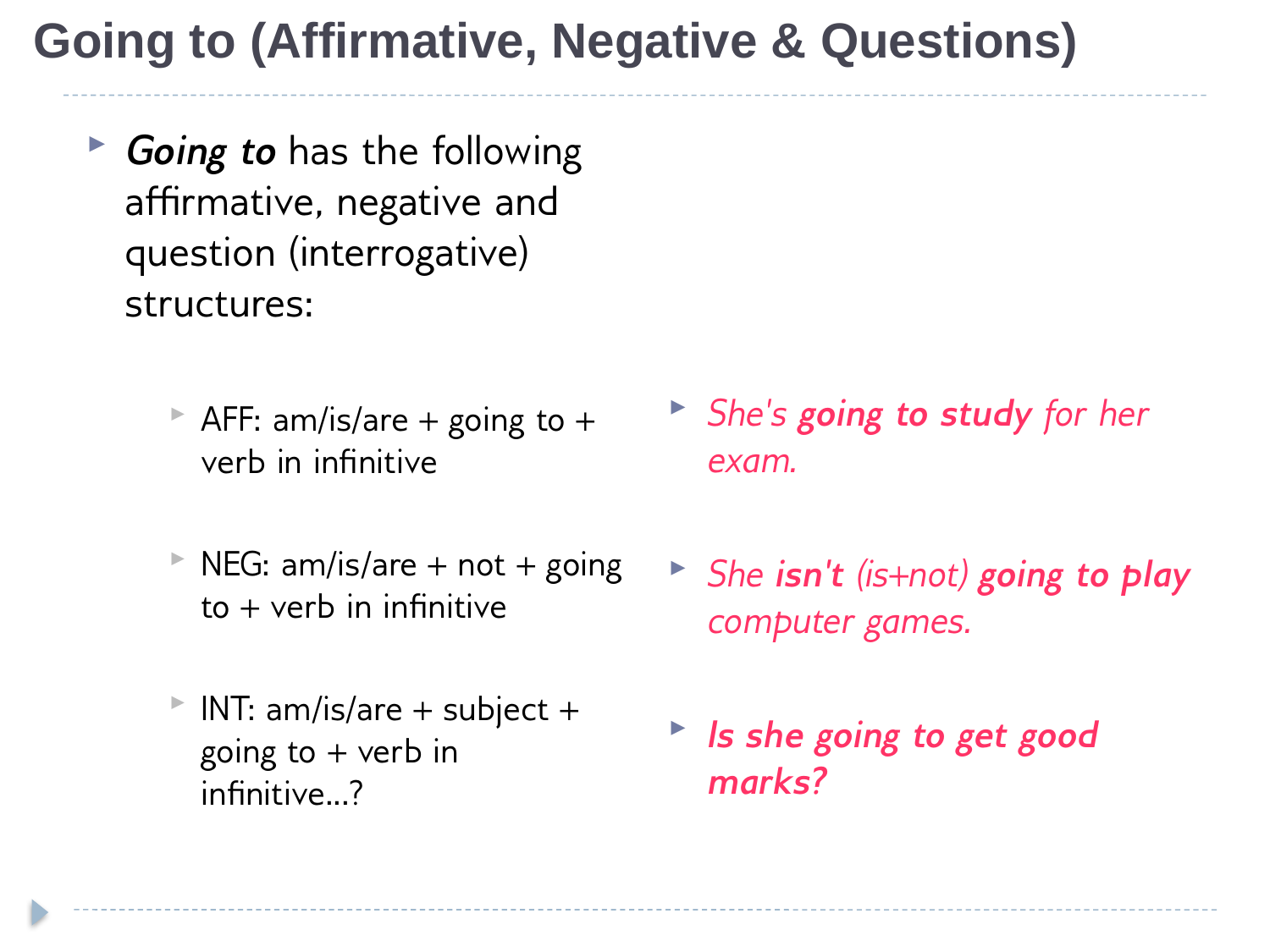

# Going to (Affirmative, Negative & Questions)
Going to has the following affirmative, negative and question (interrogative) structures:

AFF: am/is/are + going to + verb in infinitive

NEG: am/is/are + not + going to + verb in infinitive

INT: am/is/are + subject + going to + verb in infinitive...?
She's going to study for her exam.

She isn't (is+not) going to play computer games.

Is she going to get good marks?